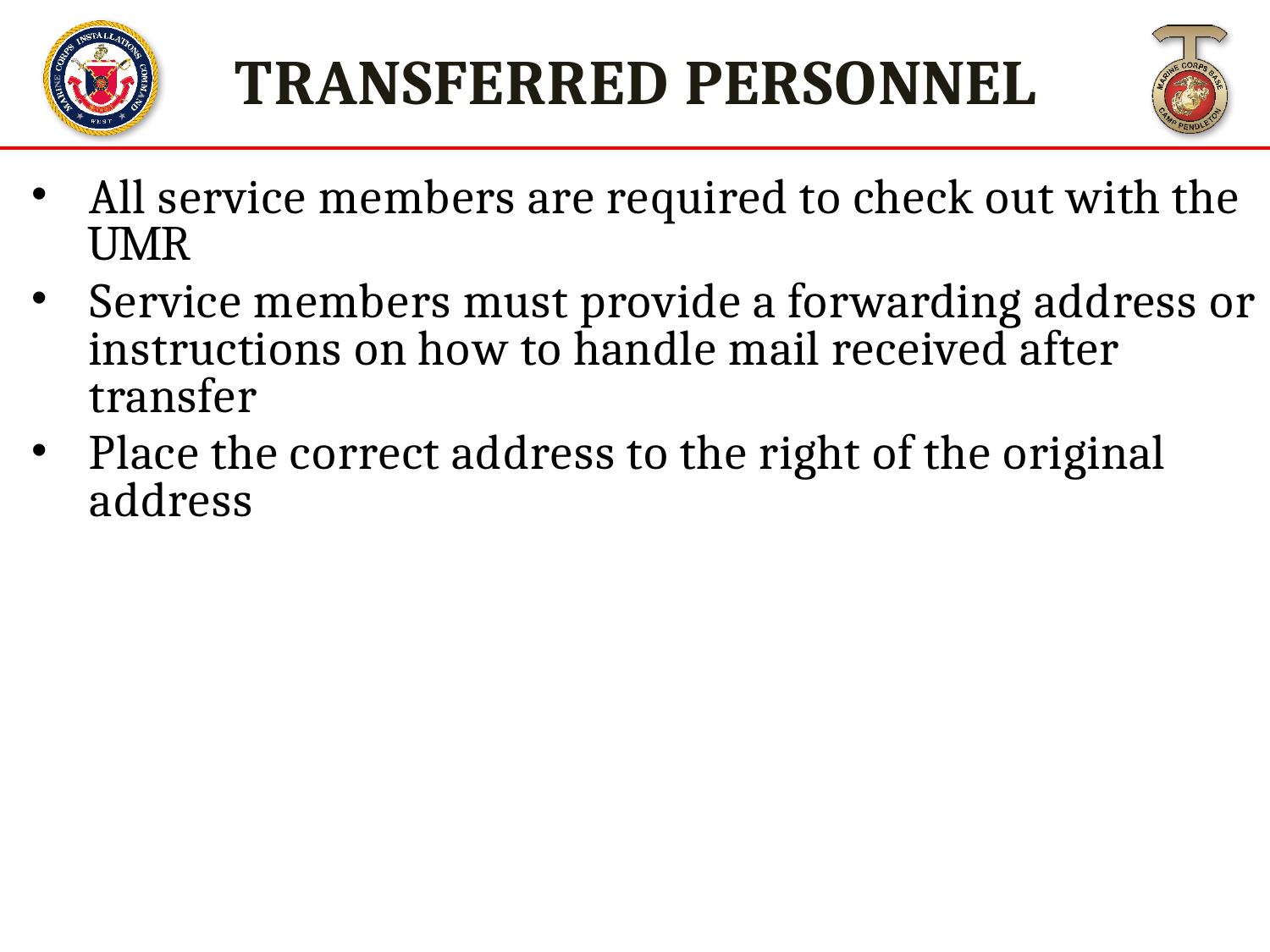

TRANSFERRED PERSONNEL
All service members are required to check out with the UMR
Service members must provide a forwarding address or instructions on how to handle mail received after transfer
Place the correct address to the right of the original address